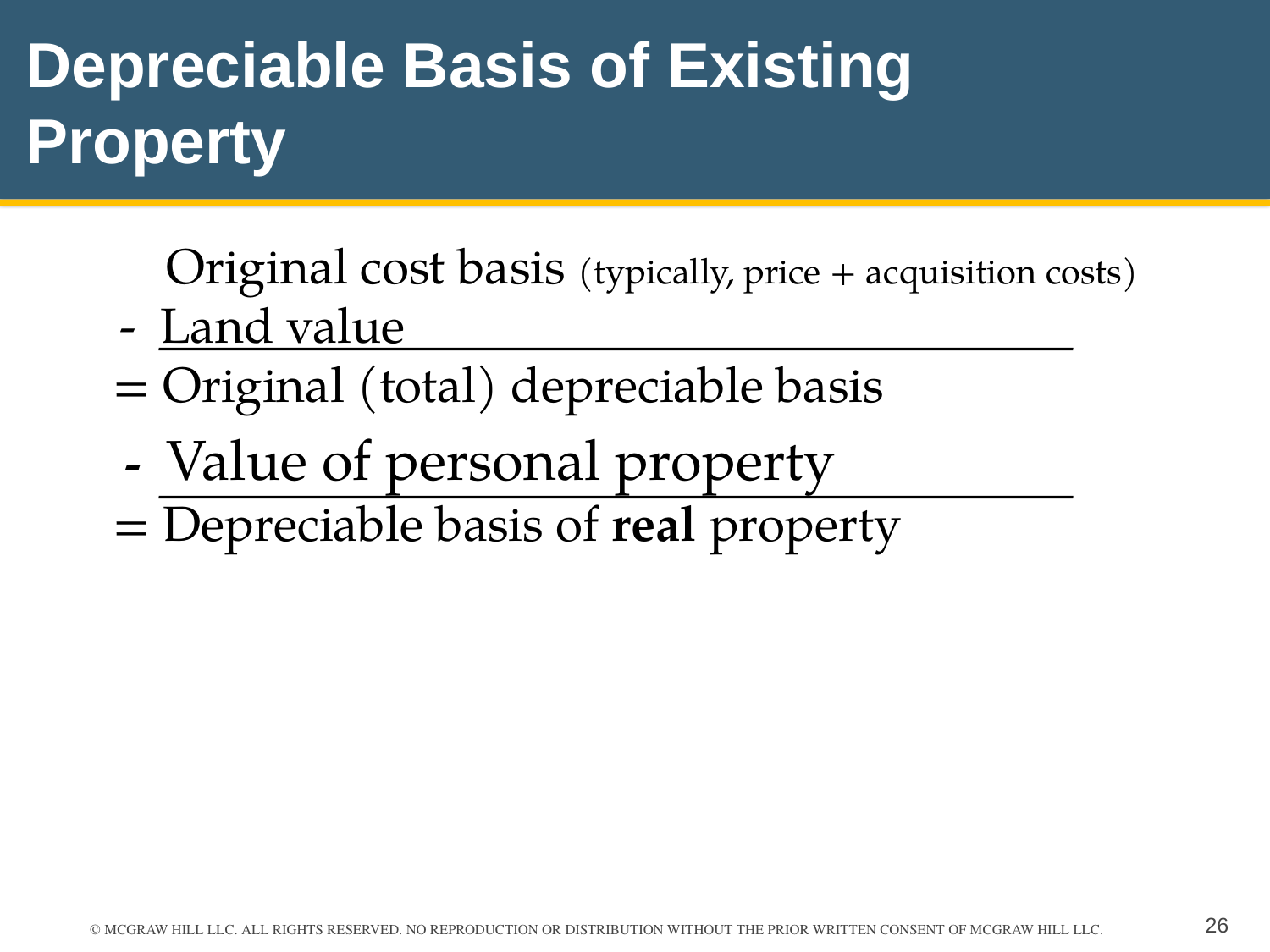

# Depreciable Basis of Existing Property
	Original cost basis (typically, price + acquisition costs)
         -  Land value
      = Original (total) depreciable basis
       -	Value of personal property
      = Depreciable basis of real property

© MCGRAW HILL LLC. ALL RIGHTS RESERVED. NO REPRODUCTION OR DISTRIBUTION WITHOUT THE PRIOR WRITTEN CONSENT OF MCGRAW HILL LLC.
26